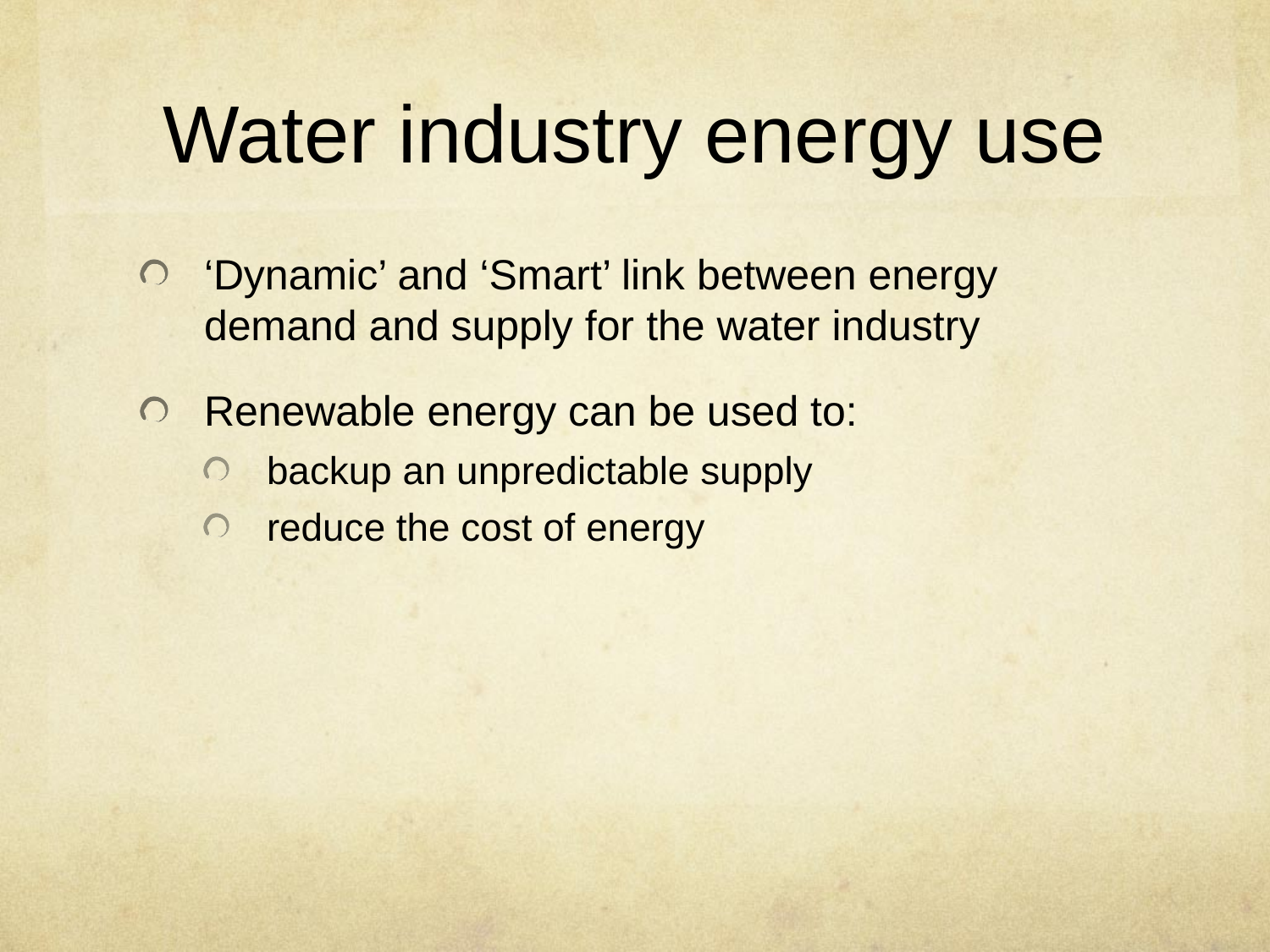

# Water industry energy use
‘Dynamic’ and ‘Smart’ link between energy demand and supply for the water industry
Renewable energy can be used to:
backup an unpredictable supply
reduce the cost of energy